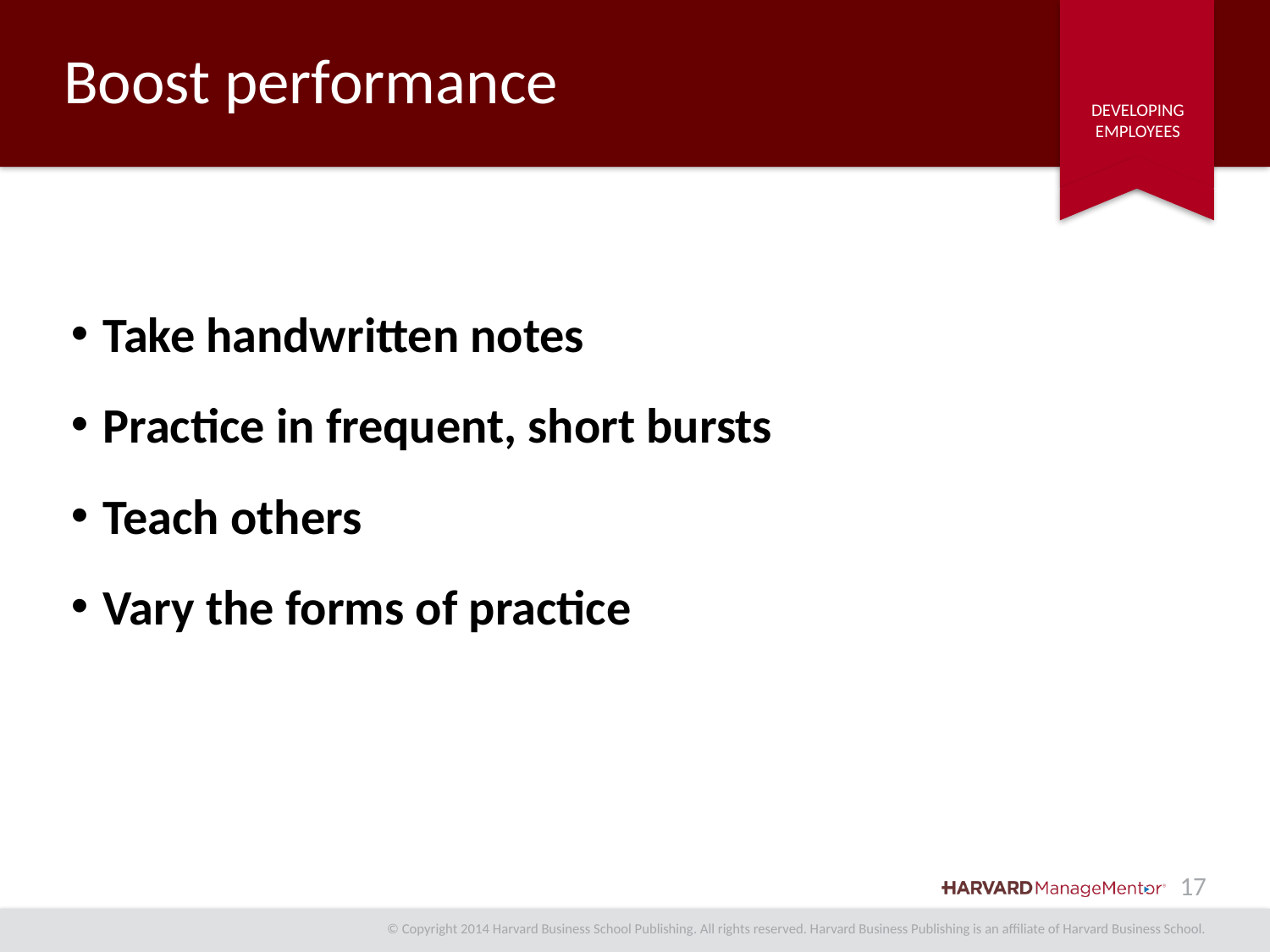

# Boost performance
Take handwritten notes
Practice in frequent, short bursts
Teach others
Vary the forms of practice